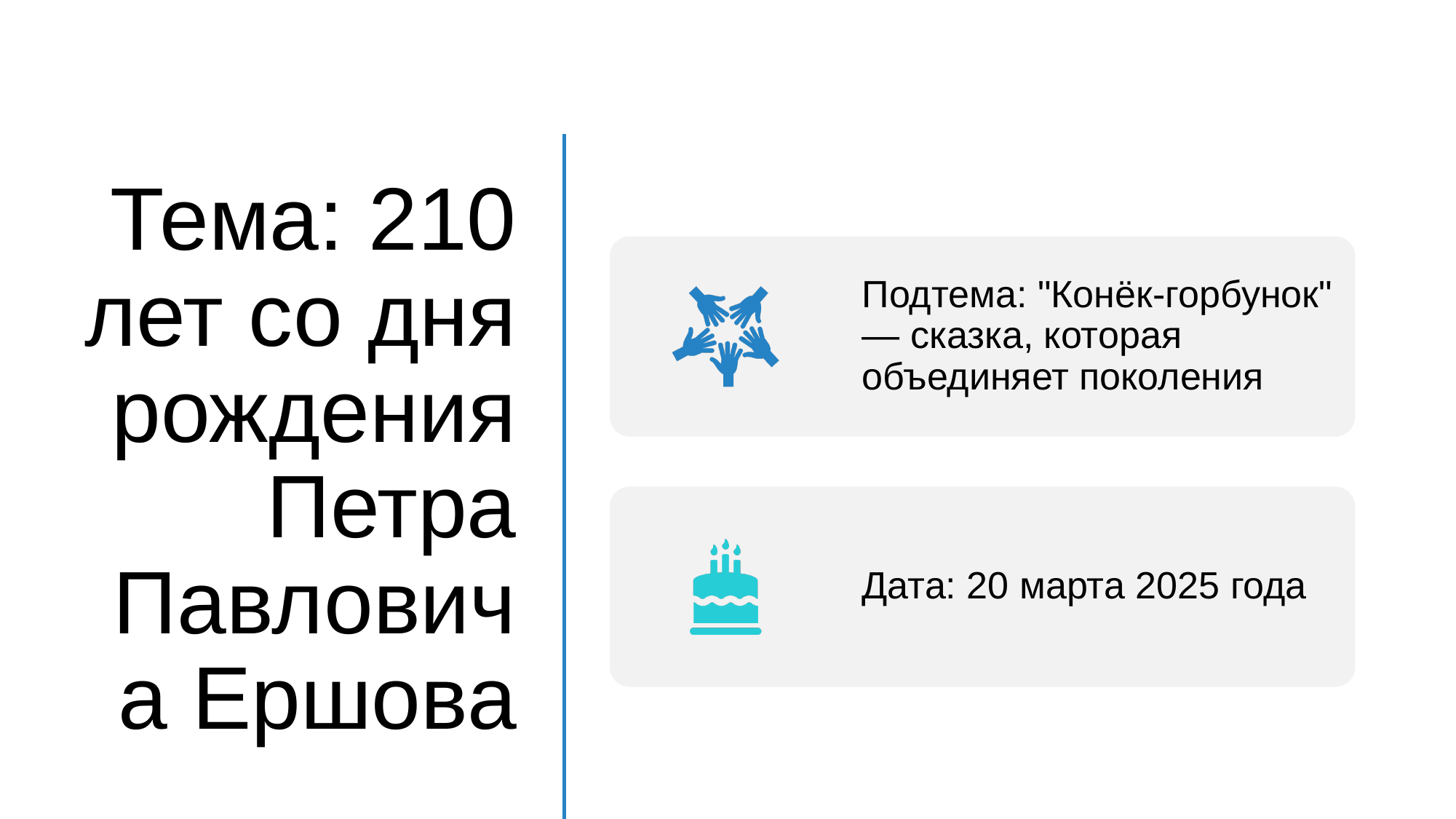

# Тема: 210 лет со дня рождения Петра Павловича Ершова
Подтема: "Конёк-горбунок" — сказка, которая объединяет поколения
Дата: 20 марта 2025 года